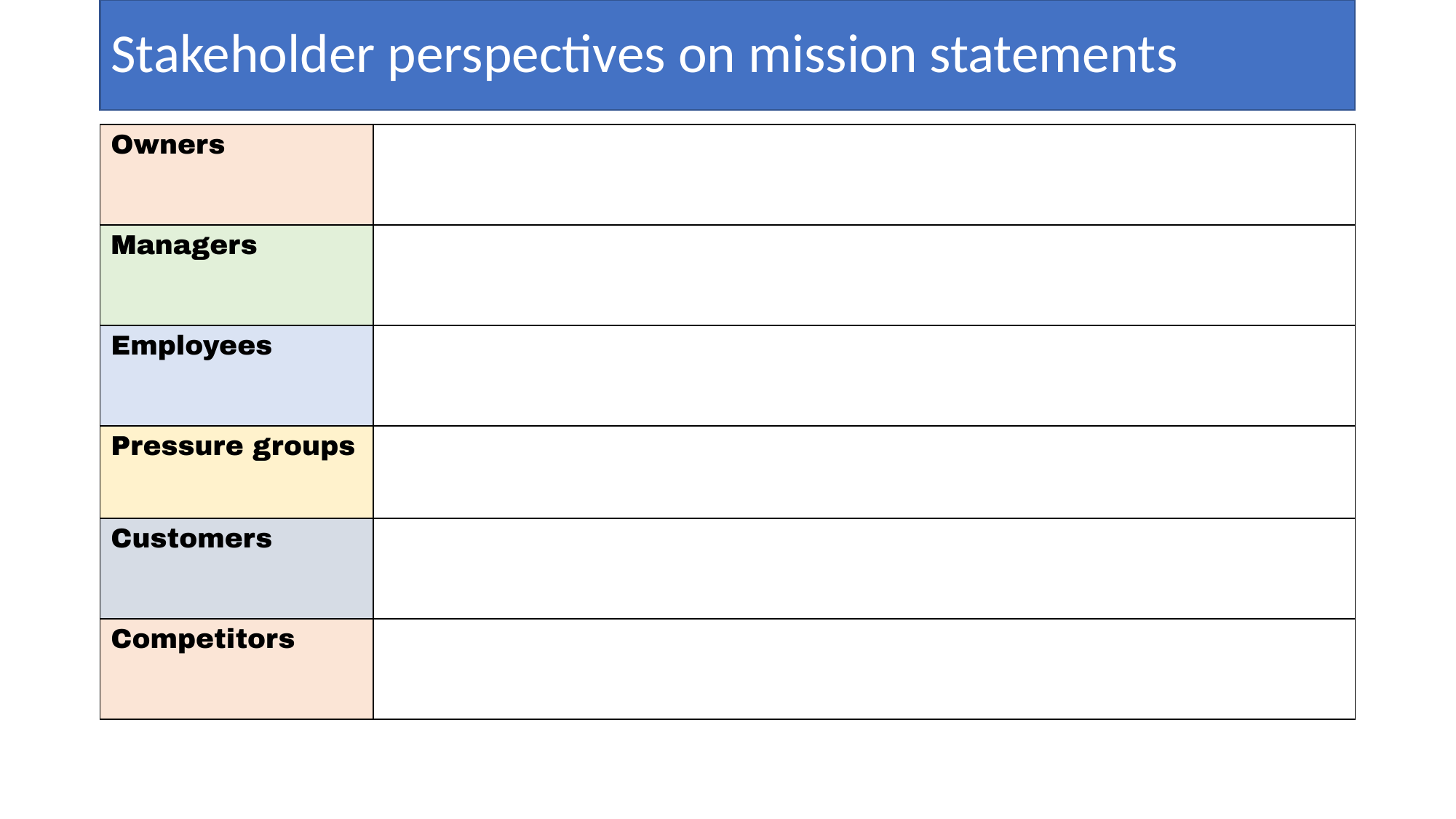

# Stakeholder perspectives on mission statements
| Owners |  |
| --- | --- |
| Managers |  |
| Employees |  |
| Pressure groups |  |
| Customers |  |
| Competitors |  |